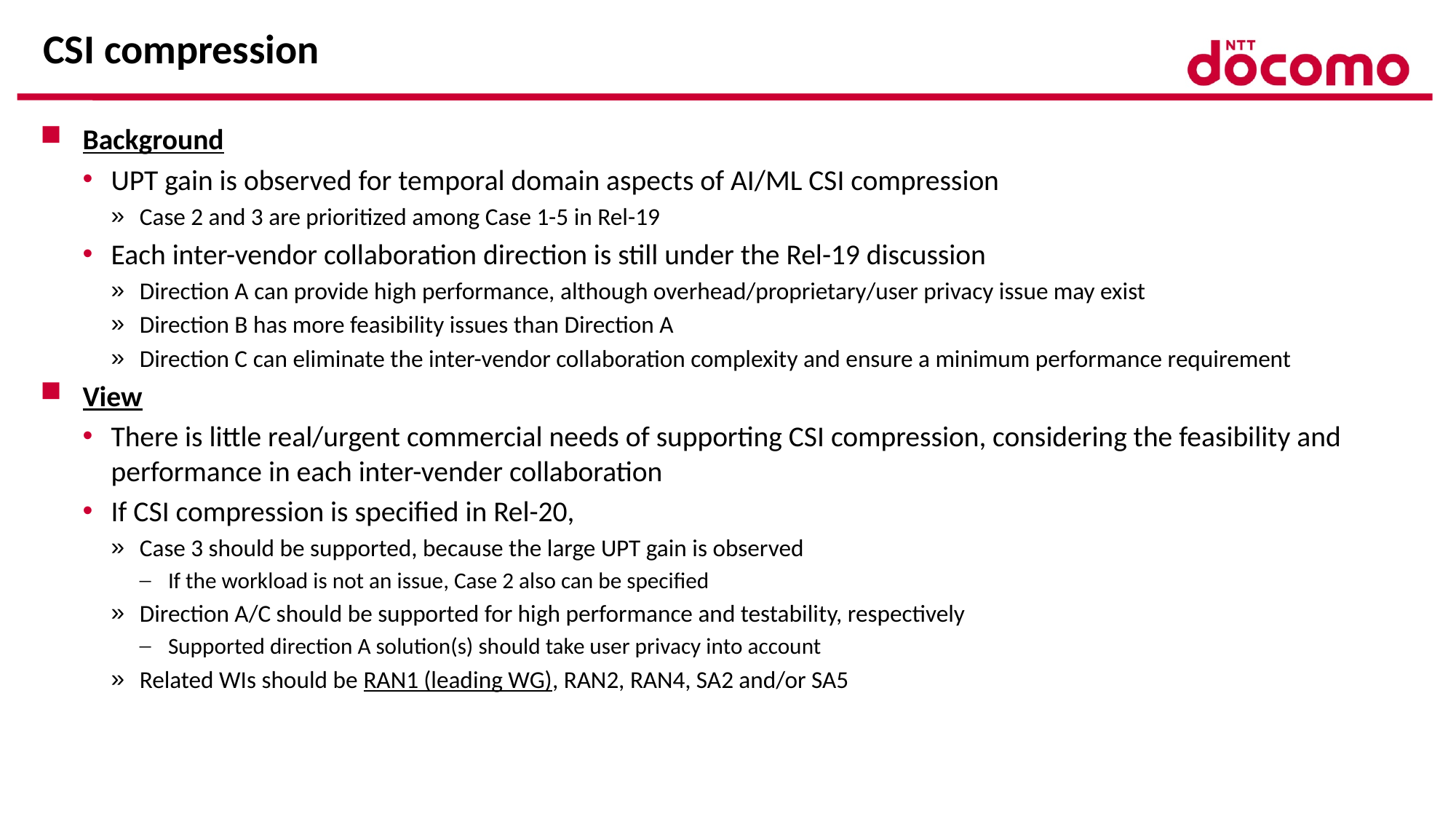

# CSI compression
Background
UPT gain is observed for temporal domain aspects of AI/ML CSI compression
Case 2 and 3 are prioritized among Case 1-5 in Rel-19
Each inter-vendor collaboration direction is still under the Rel-19 discussion
Direction A can provide high performance, although overhead/proprietary/user privacy issue may exist
Direction B has more feasibility issues than Direction A
Direction C can eliminate the inter-vendor collaboration complexity and ensure a minimum performance requirement
View
There is little real/urgent commercial needs of supporting CSI compression, considering the feasibility and performance in each inter-vender collaboration
If CSI compression is specified in Rel-20,
Case 3 should be supported, because the large UPT gain is observed
If the workload is not an issue, Case 2 also can be specified
Direction A/C should be supported for high performance and testability, respectively
Supported direction A solution(s) should take user privacy into account
Related WIs should be RAN1 (leading WG), RAN2, RAN4, SA2 and/or SA5